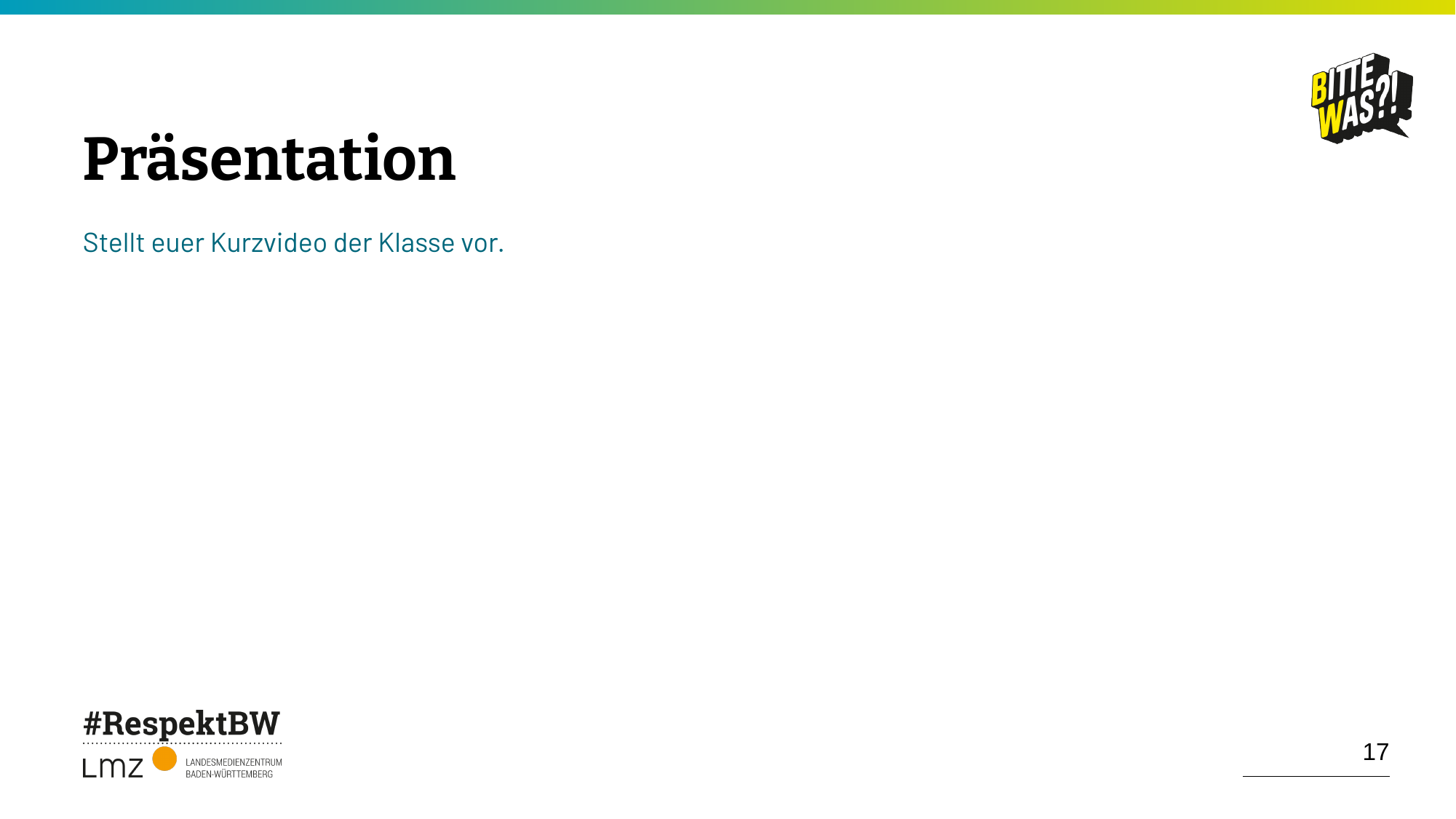

# Präsentation
Stellt euer Kurzvideo der Klasse vor.
17